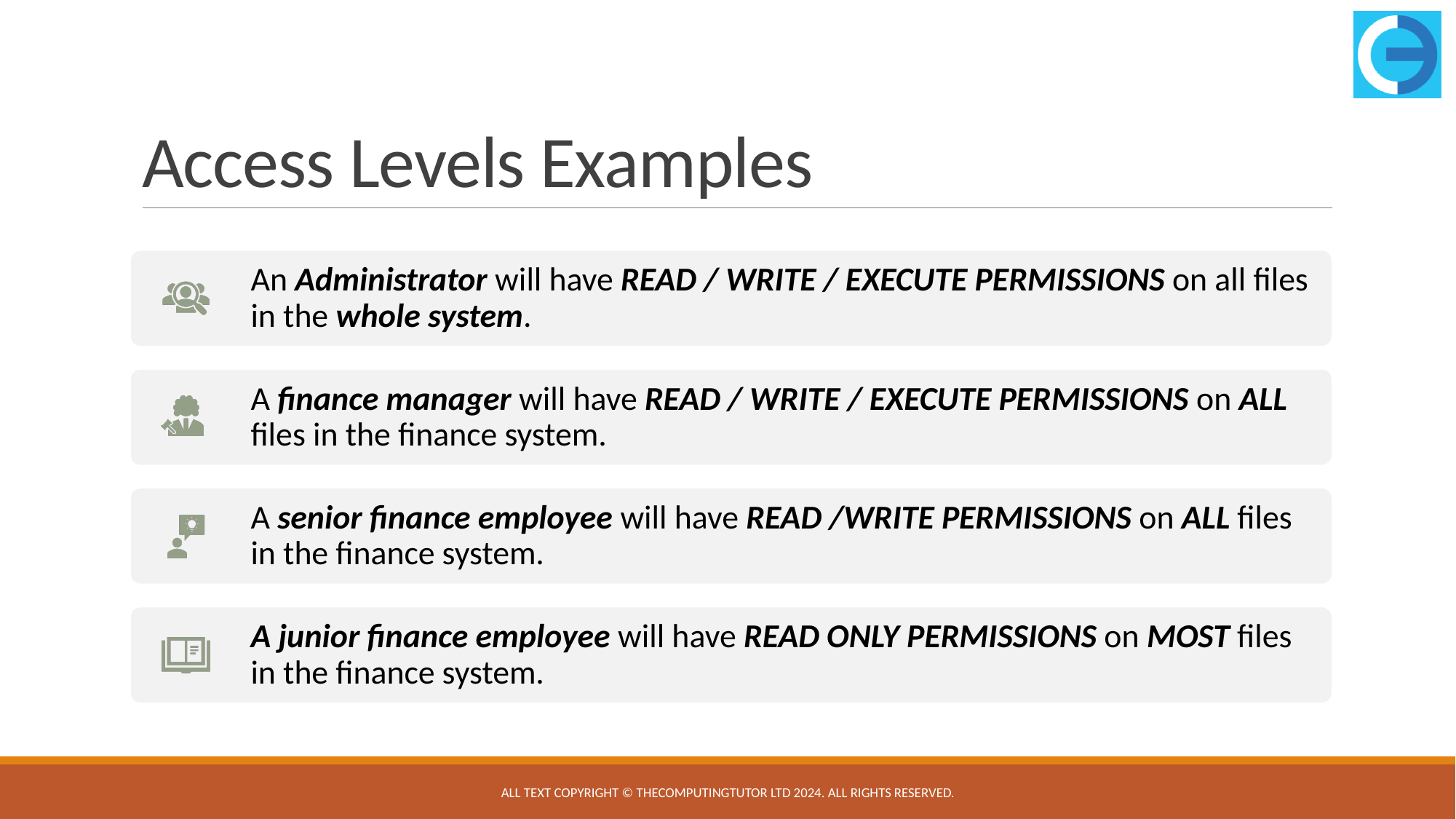

# Access Levels Examples
An Administrator will have READ / WRITE / EXECUTE PERMISSIONS on all files in the whole system.
A finance manager will have READ / WRITE / EXECUTE PERMISSIONS on ALL files in the finance system.
A senior finance employee will have READ /WRITE PERMISSIONS on ALL files in the finance system.
A junior finance employee will have READ ONLY PERMISSIONS on MOST files in the finance system.
All text copyright © TheComputingTutor Ltd 2024. All rights Reserved.